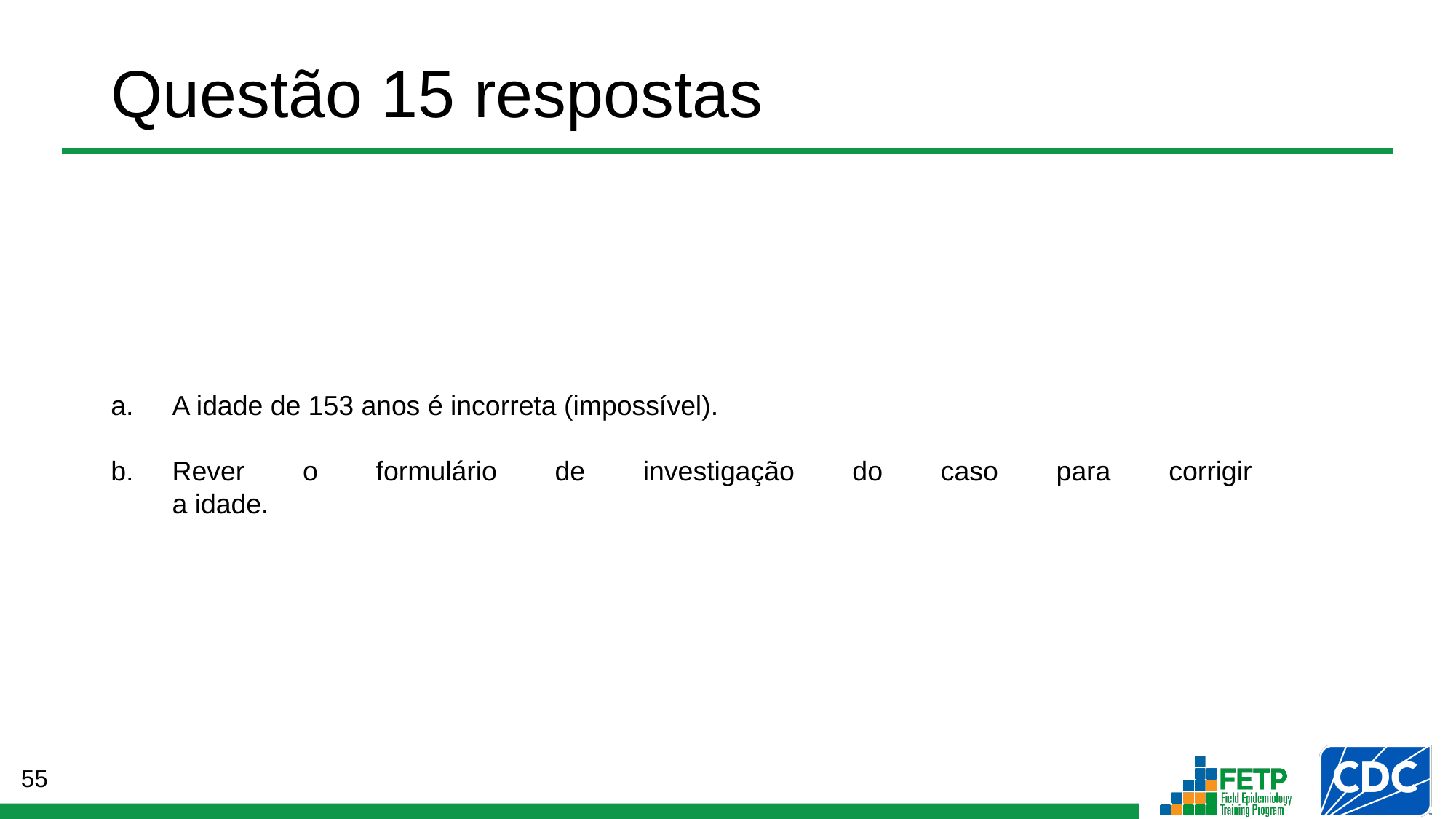

# Questão 15 respostas
A idade de 153 anos é incorreta (impossível).

Rever o formulário de investigação do caso para corrigir
a idade.